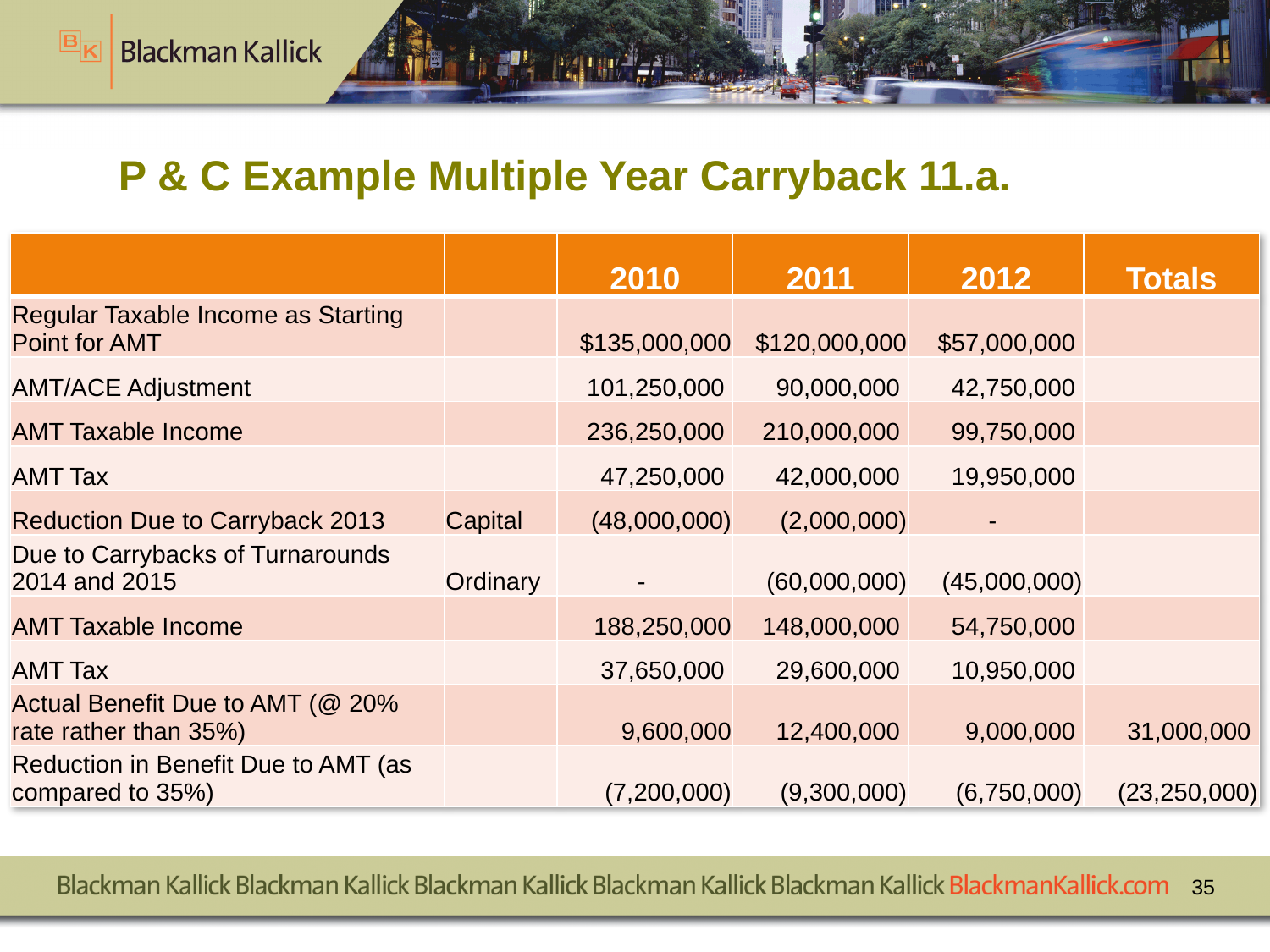

# P & C Example Multiple Year Carryback 11.a.
|  |  | 2010 | 2011 | 2012 | Totals |
| --- | --- | --- | --- | --- | --- |
| Regular Taxable Income as Starting Point for AMT |  | $135,000,000 | $120,000,000 | $57,000,000 |  |
| AMT/ACE Adjustment |  | 101,250,000 | 90,000,000 | 42,750,000 |  |
| AMT Taxable Income |  | 236,250,000 | 210,000,000 | 99,750,000 |  |
| AMT Tax |  | 47,250,000 | 42,000,000 | 19,950,000 |  |
| Reduction Due to Carryback 2013 | Capital | (48,000,000) | (2,000,000) | - |  |
| Due to Carrybacks of Turnarounds 2014 and 2015 | Ordinary | - | (60,000,000) | (45,000,000) |  |
| AMT Taxable Income |  | 188,250,000 | 148,000,000 | 54,750,000 |  |
| AMT Tax |  | 37,650,000 | 29,600,000 | 10,950,000 |  |
| Actual Benefit Due to AMT (@ 20% rate rather than 35%) |  | 9,600,000 | 12,400,000 | 9,000,000 | 31,000,000 |
| Reduction in Benefit Due to AMT (as compared to 35%) |  | (7,200,000) | (9,300,000) | (6,750,000) | (23,250,000) |